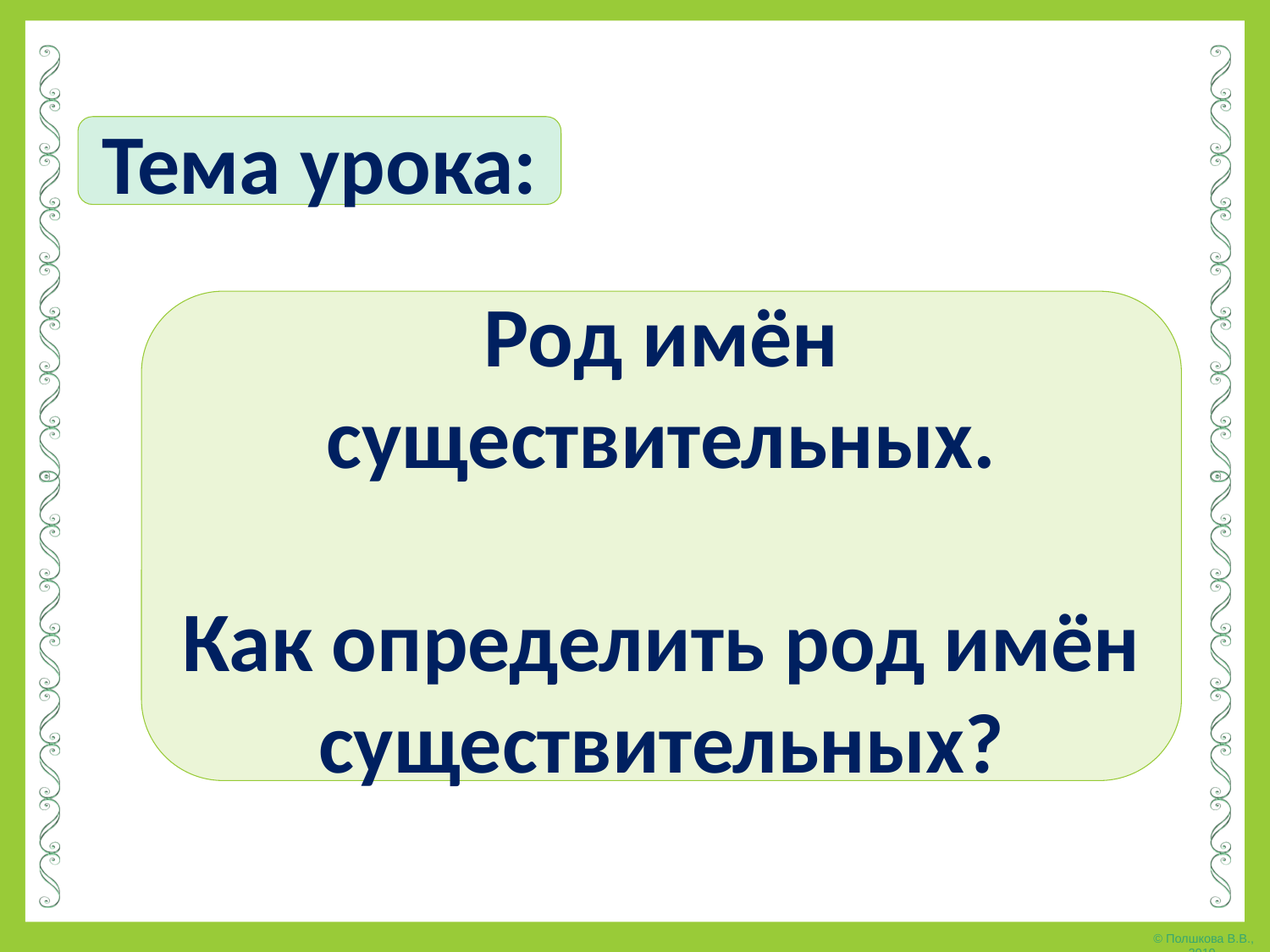

Тема урока:
Род имён существительных.

Как определить род имён существительных?